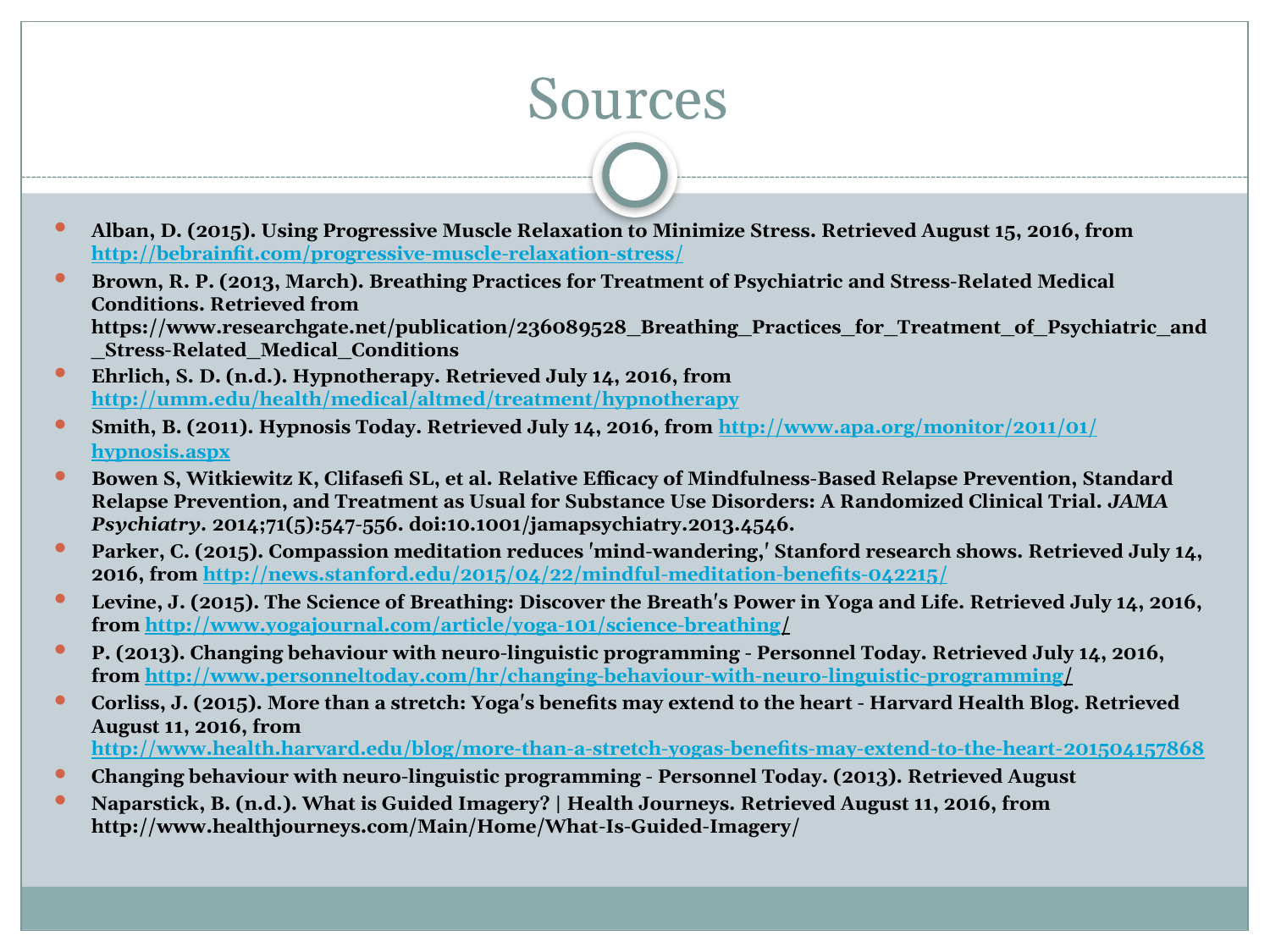

# Sources
Alban, D. (2015). Using Progressive Muscle Relaxation to Minimize Stress. Retrieved August 15, 2016, from http://bebrainfit.com/progressive-muscle-relaxation-stress/
Brown, R. P. (2013, March). Breathing Practices for Treatment of Psychiatric and Stress-Related Medical Conditions. Retrieved from https://www.researchgate.net/publication/236089528_Breathing_Practices_for_Treatment_of_Psychiatric_and_Stress-Related_Medical_Conditions
Ehrlich, S. D. (n.d.). Hypnotherapy. Retrieved July 14, 2016, from http://umm.edu/health/medical/altmed/treatment/hypnotherapy
Smith, B. (2011). Hypnosis Today. Retrieved July 14, 2016, from http://www.apa.org/monitor/2011/01/hypnosis.aspx
Bowen S, Witkiewitz K, Clifasefi SL, et al. Relative Efficacy of Mindfulness-Based Relapse Prevention, Standard Relapse Prevention, and Treatment as Usual for Substance Use Disorders: A Randomized Clinical Trial. JAMA Psychiatry. 2014;71(5):547-556. doi:10.1001/jamapsychiatry.2013.4546.
Parker, C. (2015). Compassion meditation reduces 'mind-wandering,' Stanford research shows. Retrieved July 14, 2016, from http://news.stanford.edu/2015/04/22/mindful-meditation-benefits-042215/
Levine, J. (2015). The Science of Breathing: Discover the Breath's Power in Yoga and Life. Retrieved July 14, 2016, from http://www.yogajournal.com/article/yoga-101/science-breathing/
P. (2013). Changing behaviour with neuro-linguistic programming - Personnel Today. Retrieved July 14, 2016, from http://www.personneltoday.com/hr/changing-behaviour-with-neuro-linguistic-programming/
Corliss, J. (2015). More than a stretch: Yoga's benefits may extend to the heart - Harvard Health Blog. Retrieved August 11, 2016, from http://www.health.harvard.edu/blog/more-than-a-stretch-yogas-benefits-may-extend-to-the-heart-201504157868
Changing behaviour with neuro-linguistic programming - Personnel Today. (2013). Retrieved August
Naparstick, B. (n.d.). What is Guided Imagery? | Health Journeys. Retrieved August 11, 2016, from http://www.healthjourneys.com/Main/Home/What-Is-Guided-Imagery/